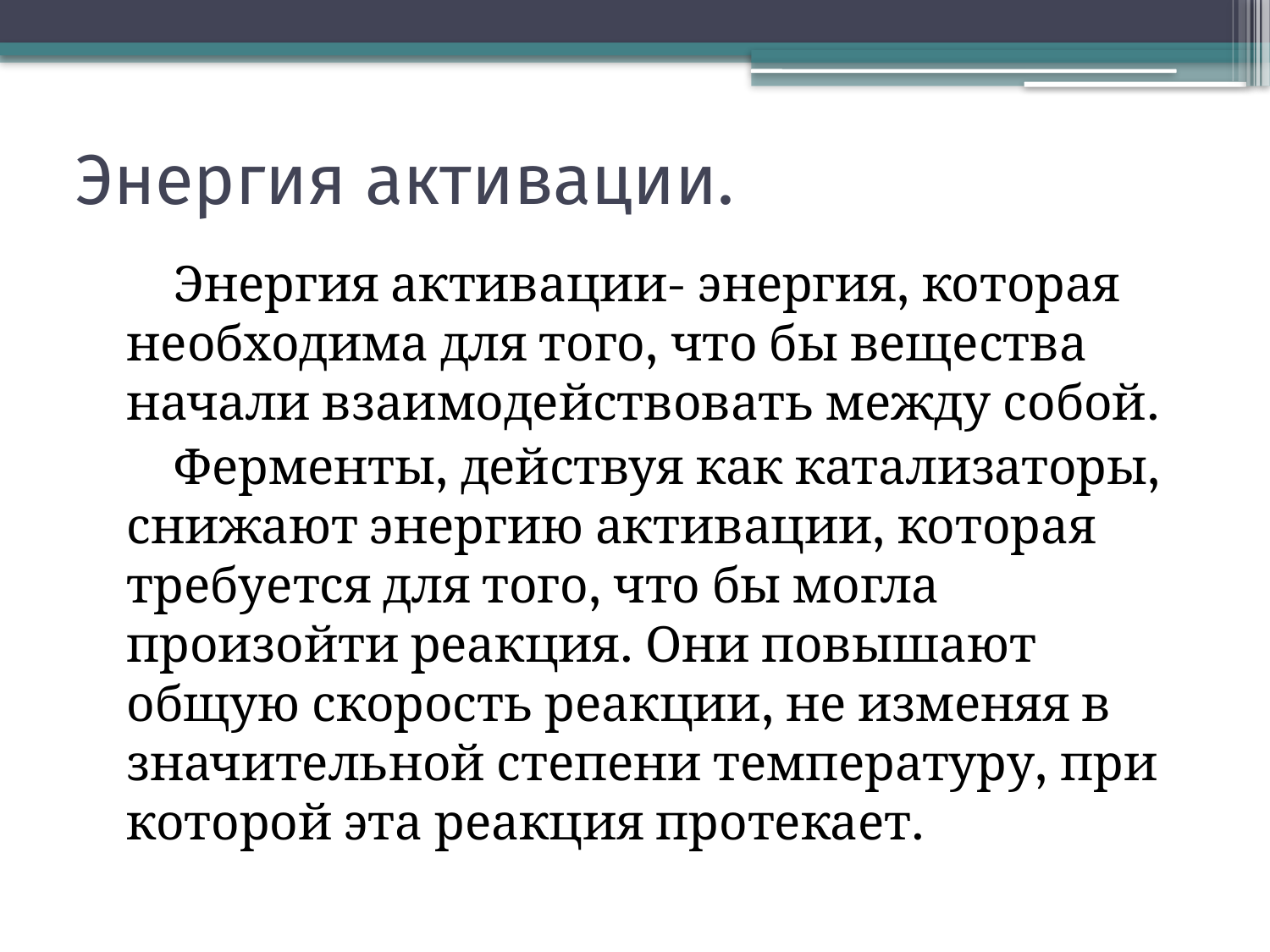

# Энергия активации.
       Энергия активации- энергия, которая необходима для того, что бы вещества начали взаимодействовать между собой.
       Ферменты, действуя как катализаторы, снижают энергию активации, которая требуется для того, что бы могла произойти реакция. Они повышают общую скорость реакции, не изменяя в значительной степени температуру, при которой эта реакция протекает.